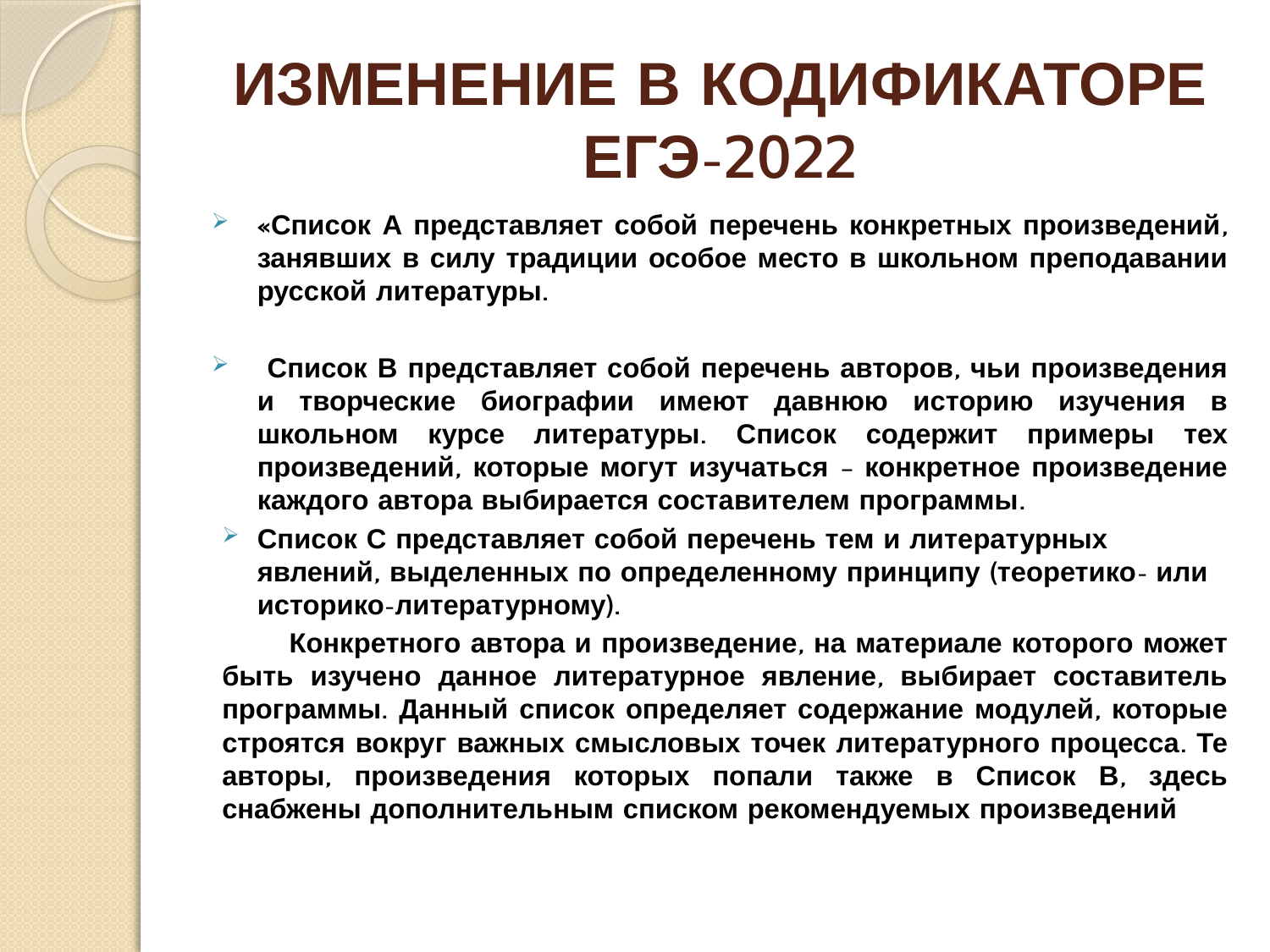

# ИЗМЕНЕНИЕ В КОДИФИКАТОРЕ ЕГЭ-2022
«Список А представляет собой перечень конкретных произведений, занявших в силу традиции особое место в школьном преподавании русской литературы.

 Список В представляет собой перечень авторов, чьи произведения и творческие биографии имеют давнюю историю изучения в школьном курсе литературы. Список содержит примеры тех произведений, которые могут изучаться – конкретное произведение каждого автора выбирается составителем программы.
Список С представляет собой перечень тем и литературных явлений, выделенных по определенному принципу (теоретико- или историко-литературному).
       Конкретного автора и произведение, на материале которого может быть изучено данное литературное явление, выбирает составитель программы. Данный список определяет содержание модулей, которые строятся вокруг важных смысловых точек литературного процесса. Те авторы, произведения которых попали также в Список В, здесь снабжены дополнительным списком рекомендуемых произведений